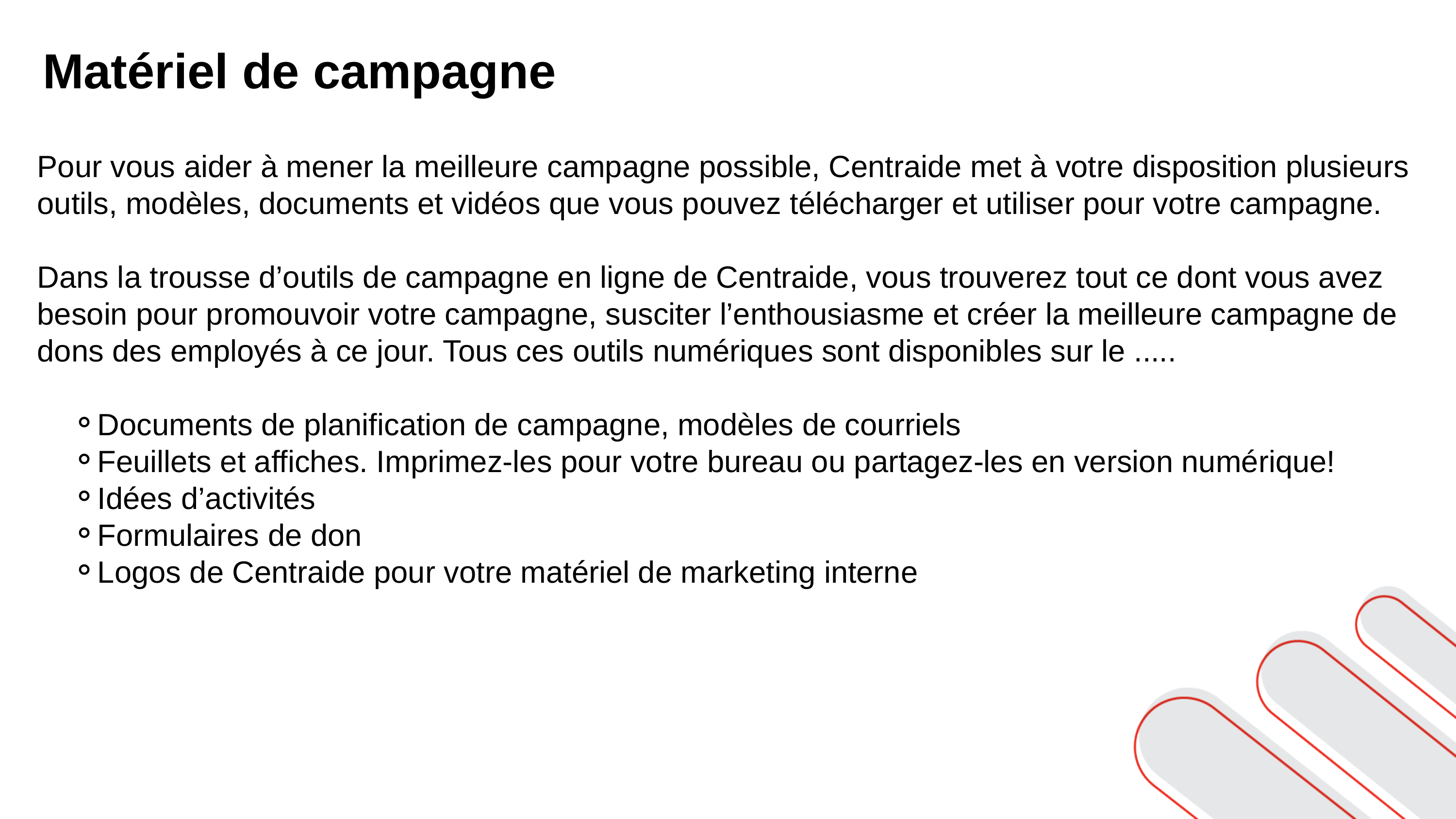

Matériel de campagne
Pour vous aider à mener la meilleure campagne possible, Centraide met à votre disposition plusieurs outils, modèles, documents et vidéos que vous pouvez télécharger et utiliser pour votre campagne.

Dans la trousse d’outils de campagne en ligne de Centraide, vous trouverez tout ce dont vous avez besoin pour promouvoir votre campagne, susciter l’enthousiasme et créer la meilleure campagne de dons des employés à ce jour. Tous ces outils numériques sont disponibles sur le .....

Documents de planification de campagne, modèles de courriels
Feuillets et affiches. Imprimez-les pour votre bureau ou partagez-les en version numérique!
Idées d’activités
Formulaires de don
Logos de Centraide pour votre matériel de marketing interne